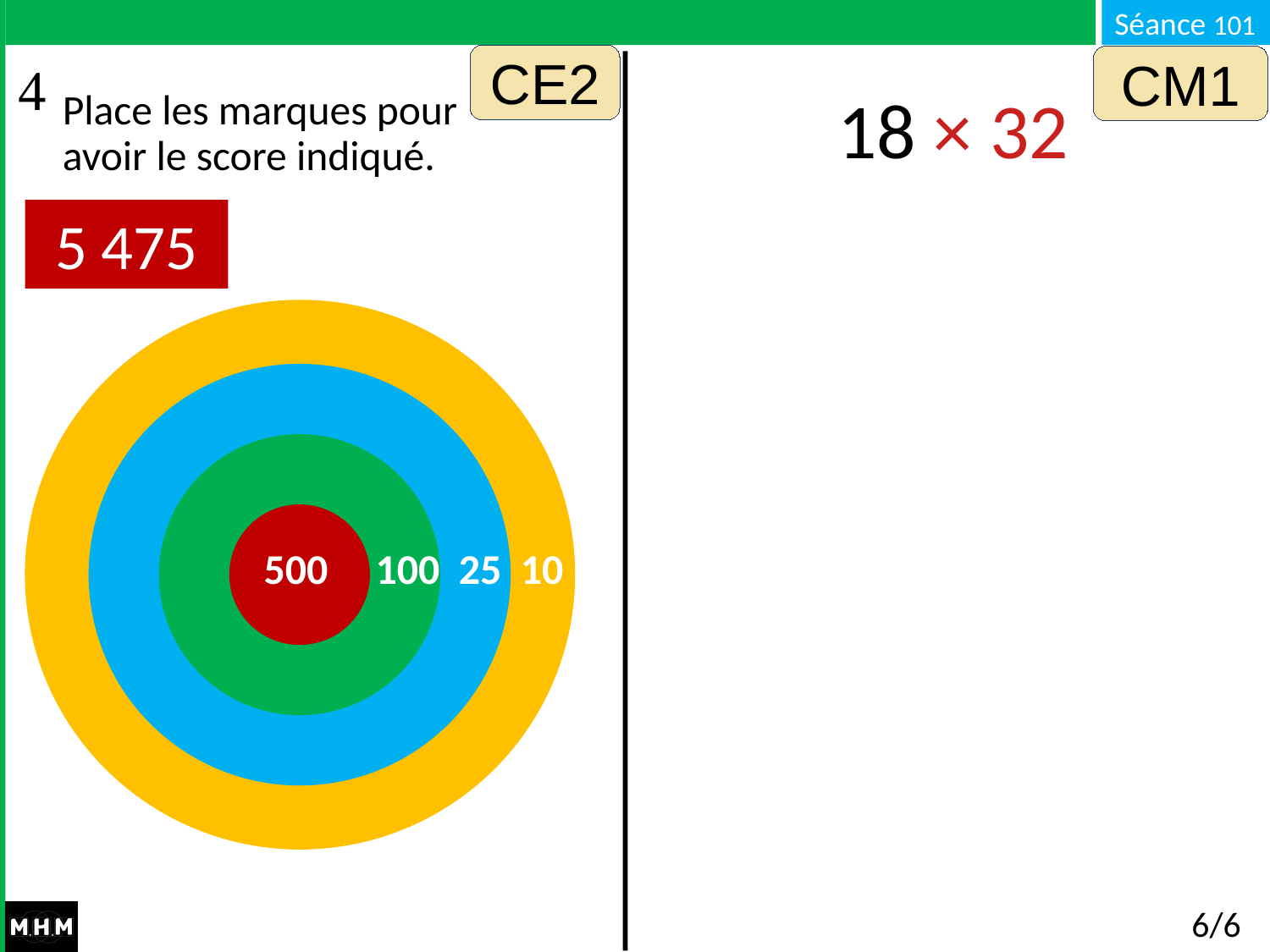

CE2
CM1

Place les marques pour avoir le score indiqué.
18 × 32
5 475

   500     100  25  10
# 6/6